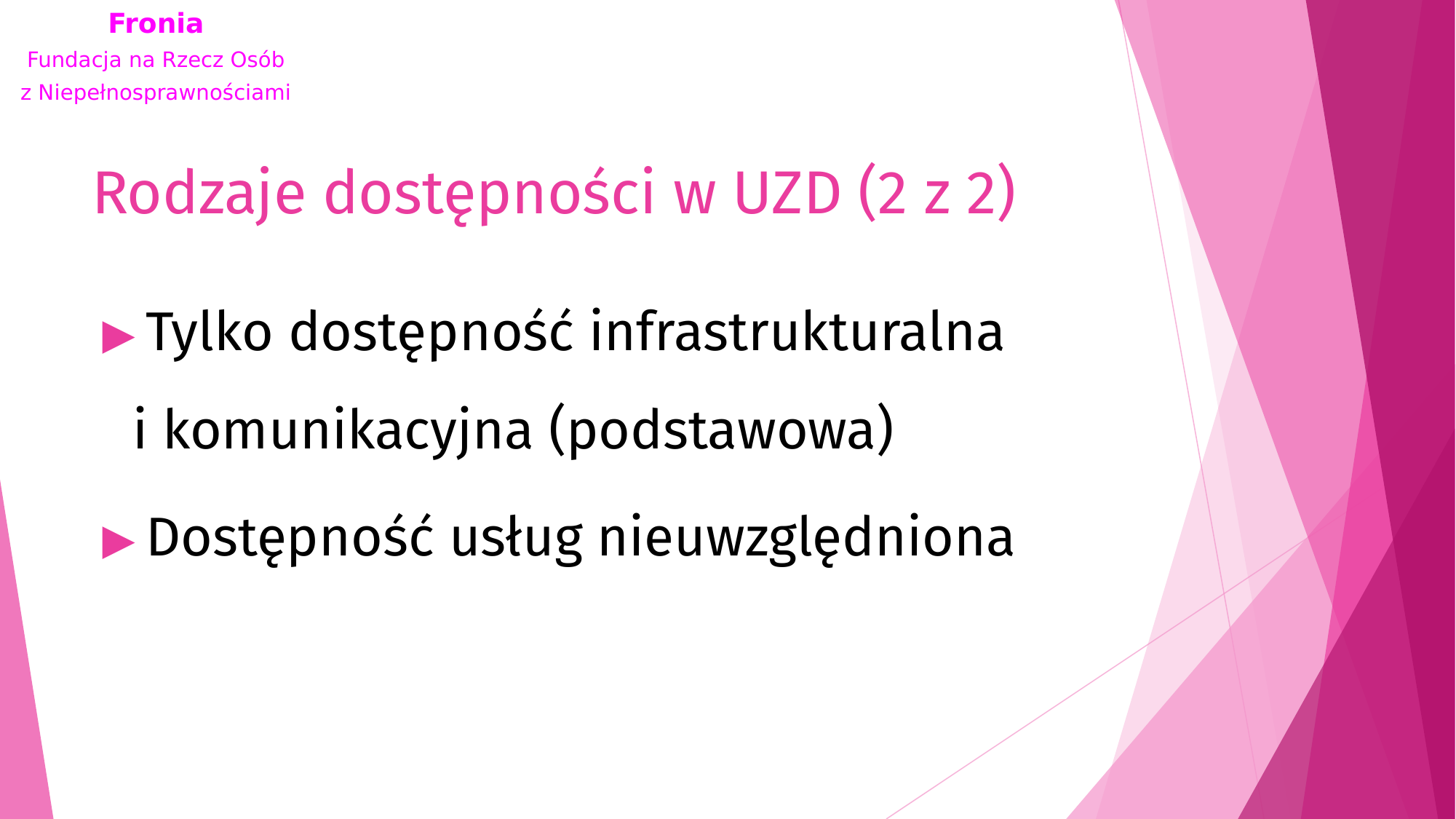

# Rodzaje dostępności w UZD (2 z 2)
Tylko dostępność infrastrukturalna i komunikacyjna (podstawowa)
Dostępność usług nieuwzględniona